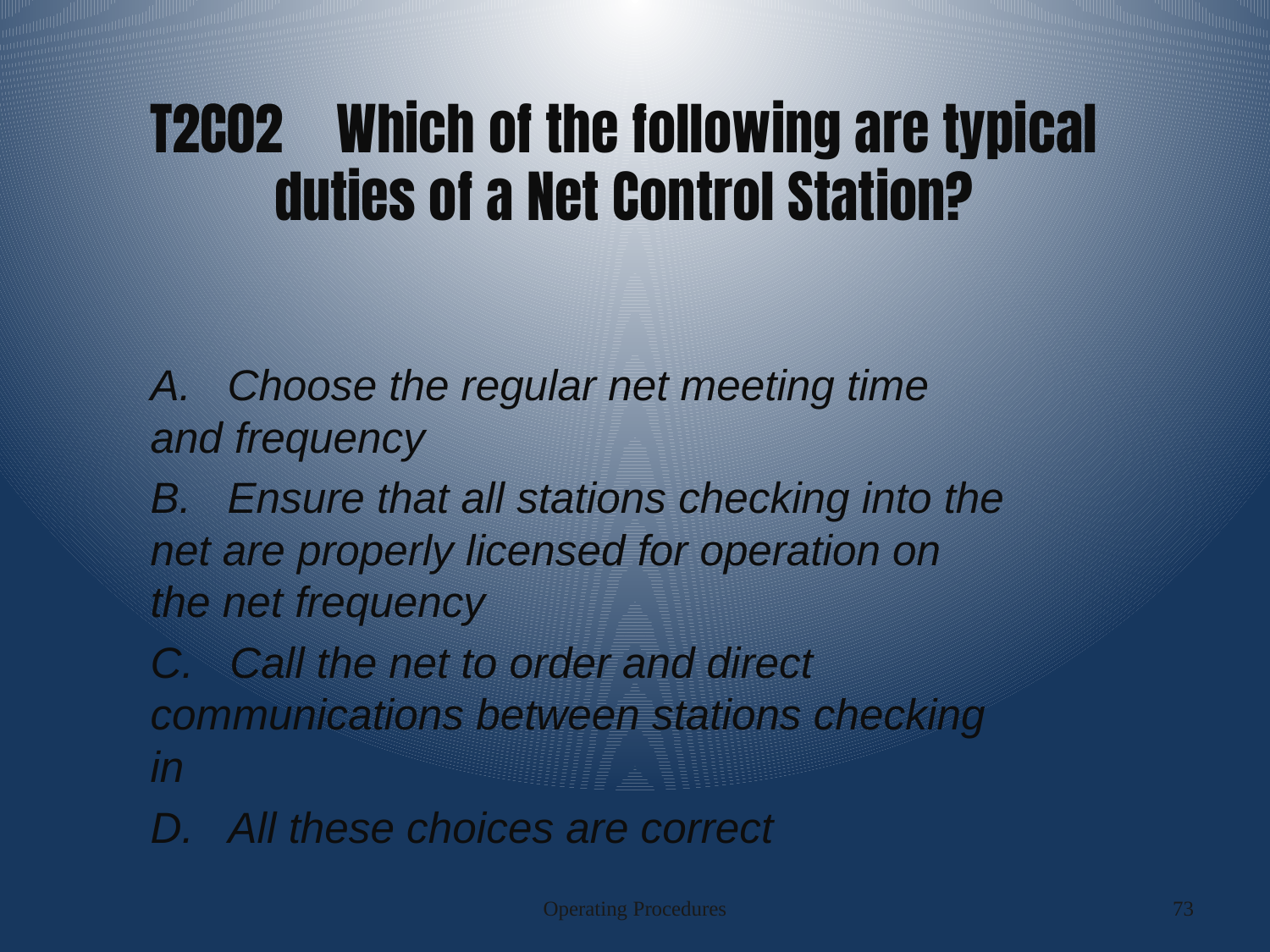

# T2C02    Which of the following are typical duties of a Net Control Station?
A.   Choose the regular net meeting time and frequency
B.   Ensure that all stations checking into the net are properly licensed for operation on the net frequency
C.   Call the net to order and direct communications between stations checking in
D.   All these choices are correct
Operating Procedures
73